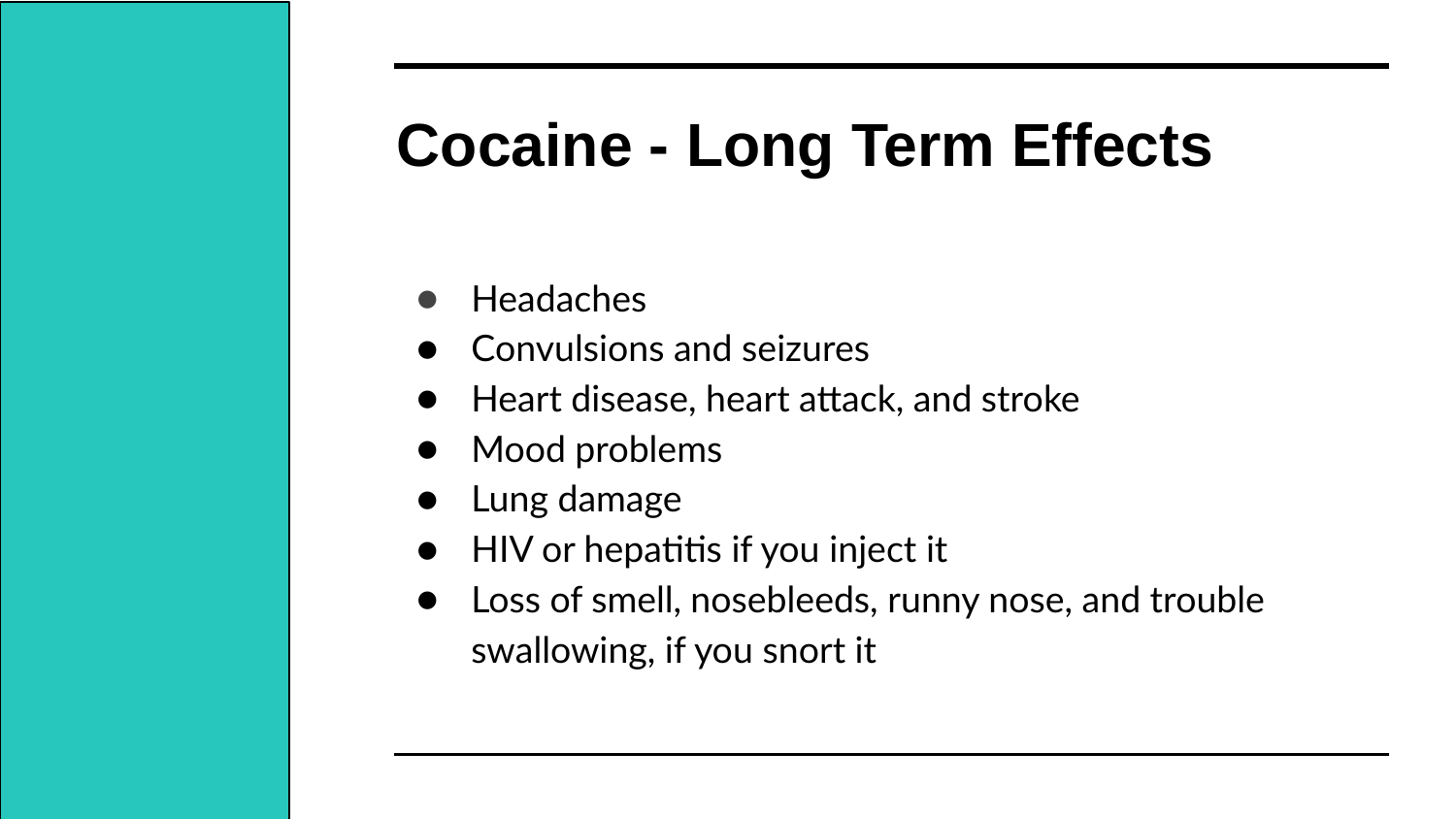

# Cocaine - Long Term Effects
Headaches
Convulsions and seizures
Heart disease, heart attack, and stroke
Mood problems
Lung damage
HIV or hepatitis if you inject it
Loss of smell, nosebleeds, runny nose, and trouble swallowing, if you snort it